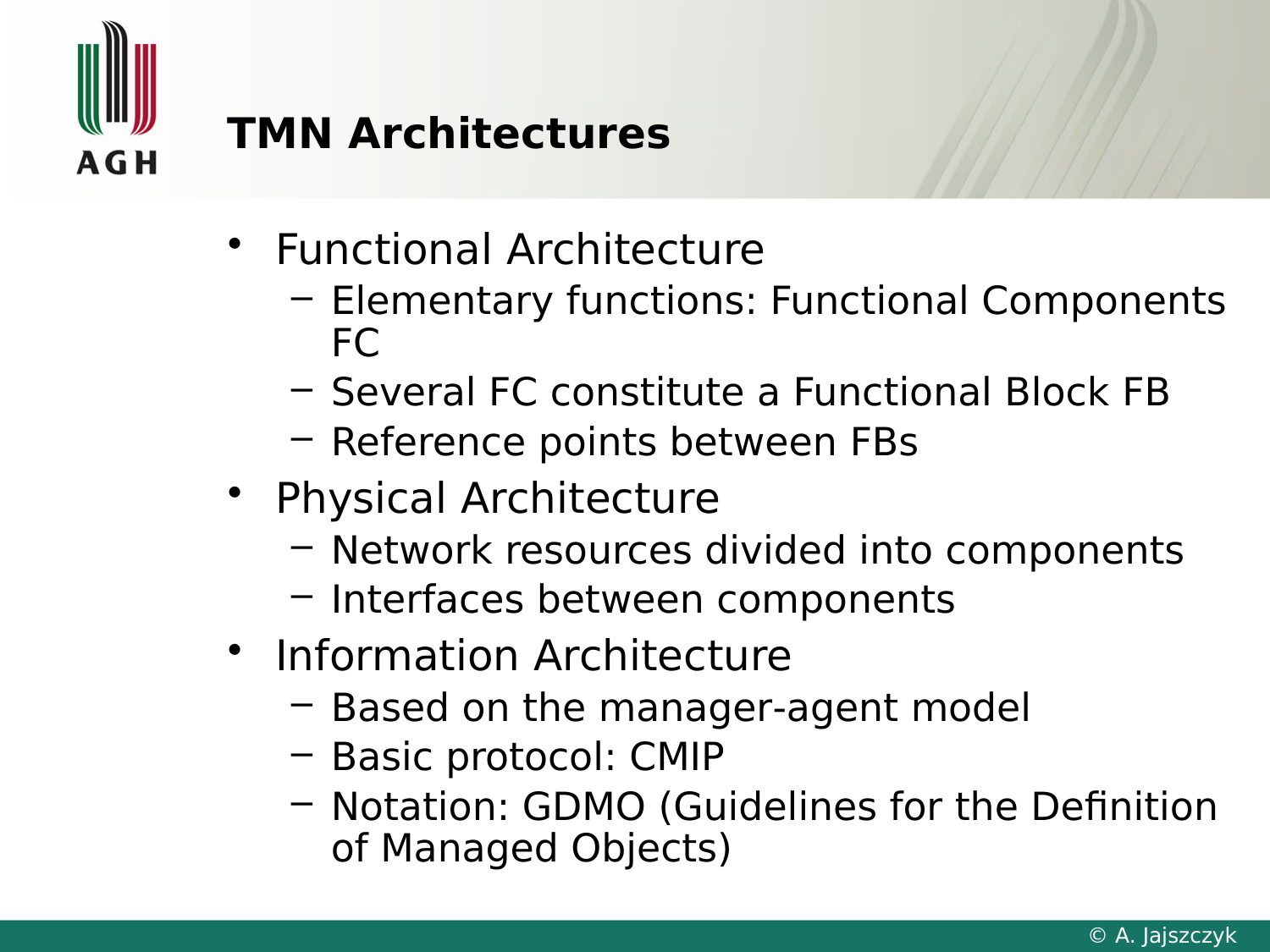

# TMN Architectures
Functional Architecture
Elementary functions: Functional Components FC
Several FC constitute a Functional Block FB
Reference points between FBs
Physical Architecture
Network resources divided into components
Interfaces between components
Information Architecture
Based on the manager-agent model
Basic protocol: CMIP
Notation: GDMO (Guidelines for the Definition of Managed Objects)